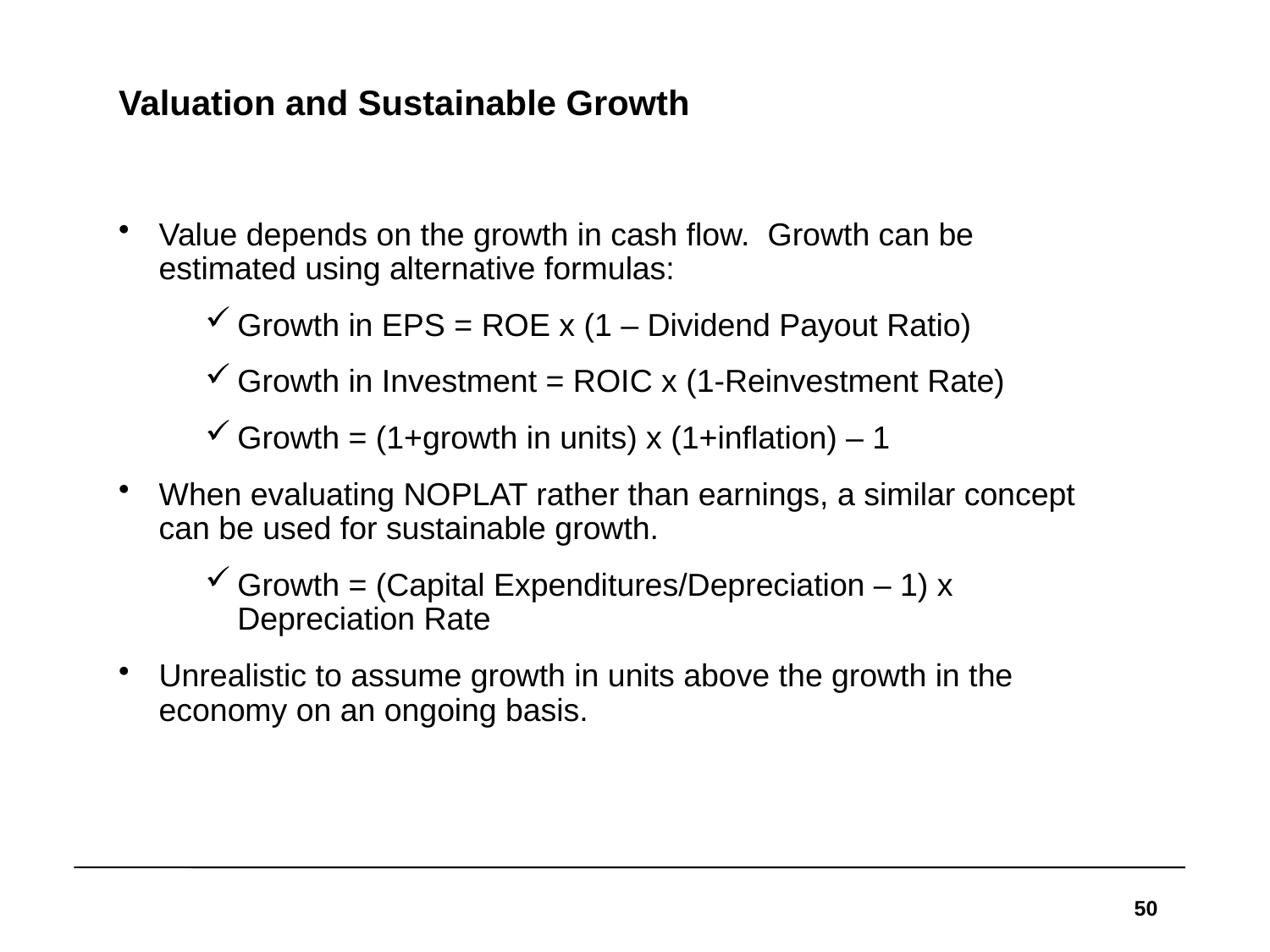

# Valuation and Sustainable Growth
Value depends on the growth in cash flow.  Growth can be estimated using alternative formulas:
Growth in EPS = ROE x (1 – Dividend Payout Ratio)
Growth in Investment = ROIC x (1-Reinvestment Rate)
Growth = (1+growth in units) x (1+inflation) – 1
When evaluating NOPLAT rather than earnings, a similar concept can be used for sustainable growth.
Growth = (Capital Expenditures/Depreciation – 1) x Depreciation Rate
Unrealistic to assume growth in units above the growth in the economy on an ongoing basis.